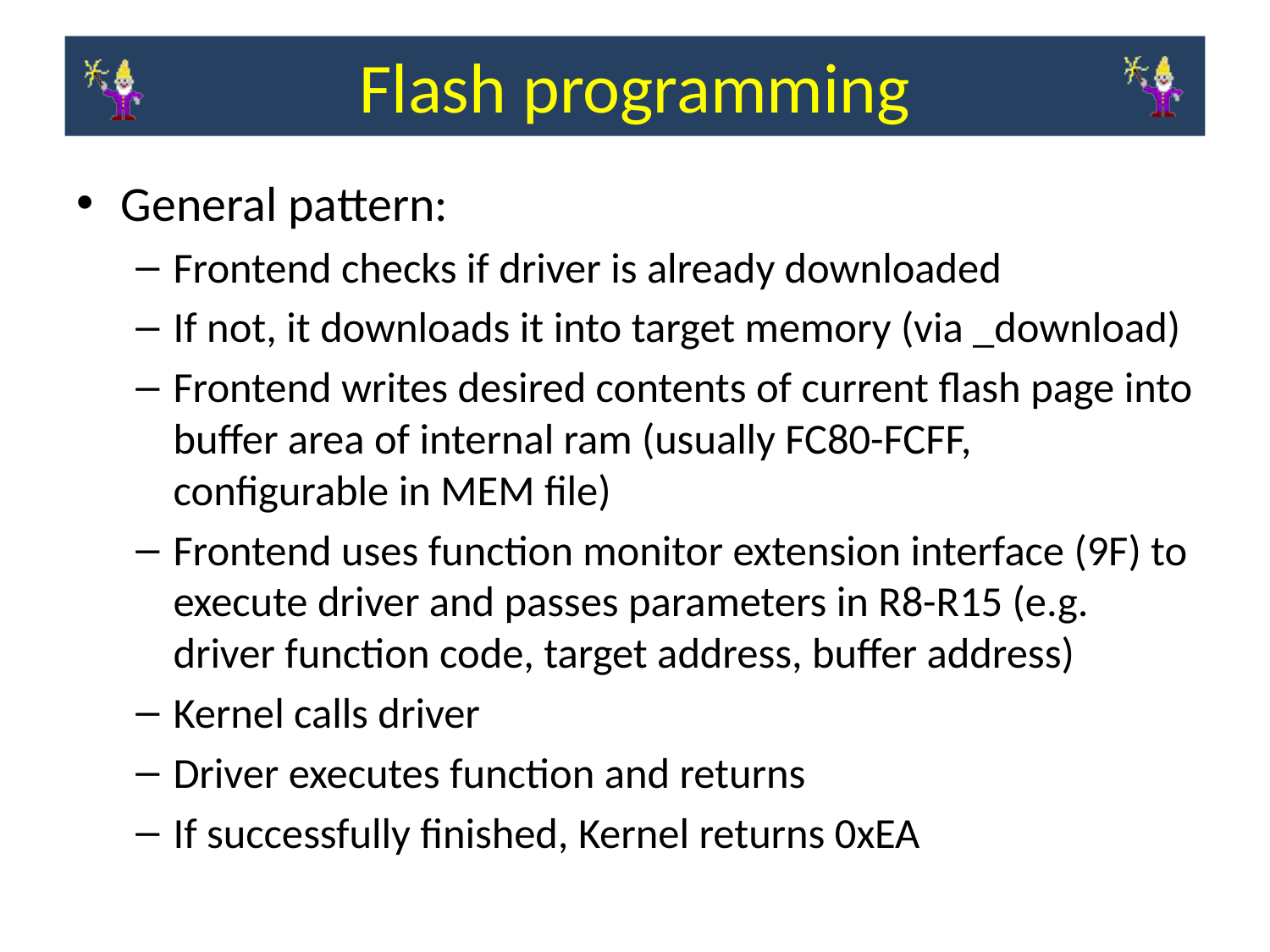

Flash programming
General pattern:
Frontend checks if driver is already downloaded
If not, it downloads it into target memory (via _download)
Frontend writes desired contents of current flash page into buffer area of internal ram (usually FC80-FCFF, configurable in MEM file)
Frontend uses function monitor extension interface (9F) to execute driver and passes parameters in R8-R15 (e.g. driver function code, target address, buffer address)
Kernel calls driver
Driver executes function and returns
If successfully finished, Kernel returns 0xEA